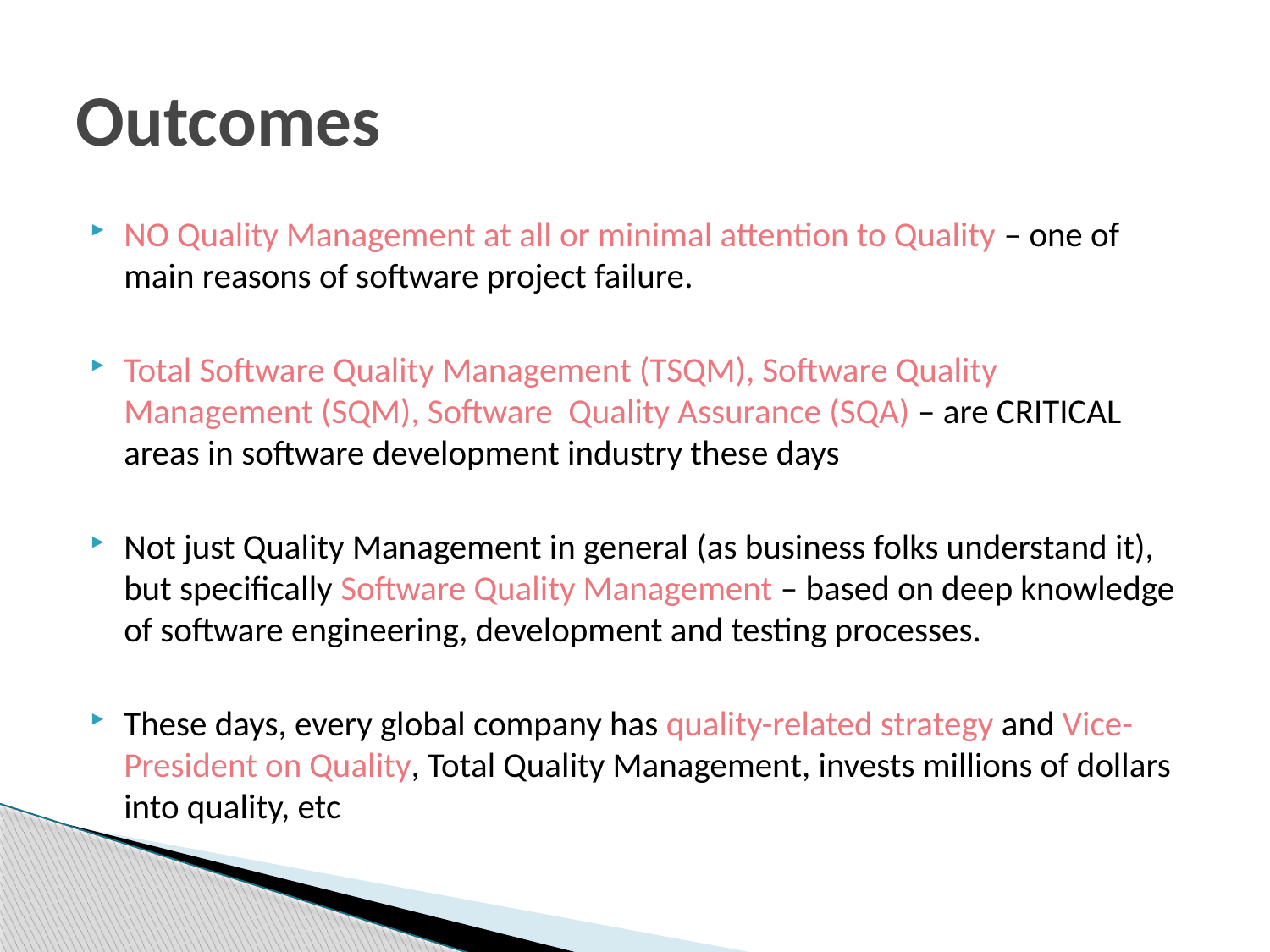

# Outcomes
NO Quality Management at all or minimal attention to Quality – one of main reasons of software project failure.

Total Software Quality Management (TSQM), Software Quality Management (SQM), Software  Quality Assurance (SQA) – are CRITICAL areas in software development industry these days

Not just Quality Management in general (as business folks understand it), but specifically Software Quality Management – based on deep knowledge of software engineering, development and testing processes.

These days, every global company has quality-related strategy and Vice-President on Quality, Total Quality Management, invests millions of dollars into quality, etc